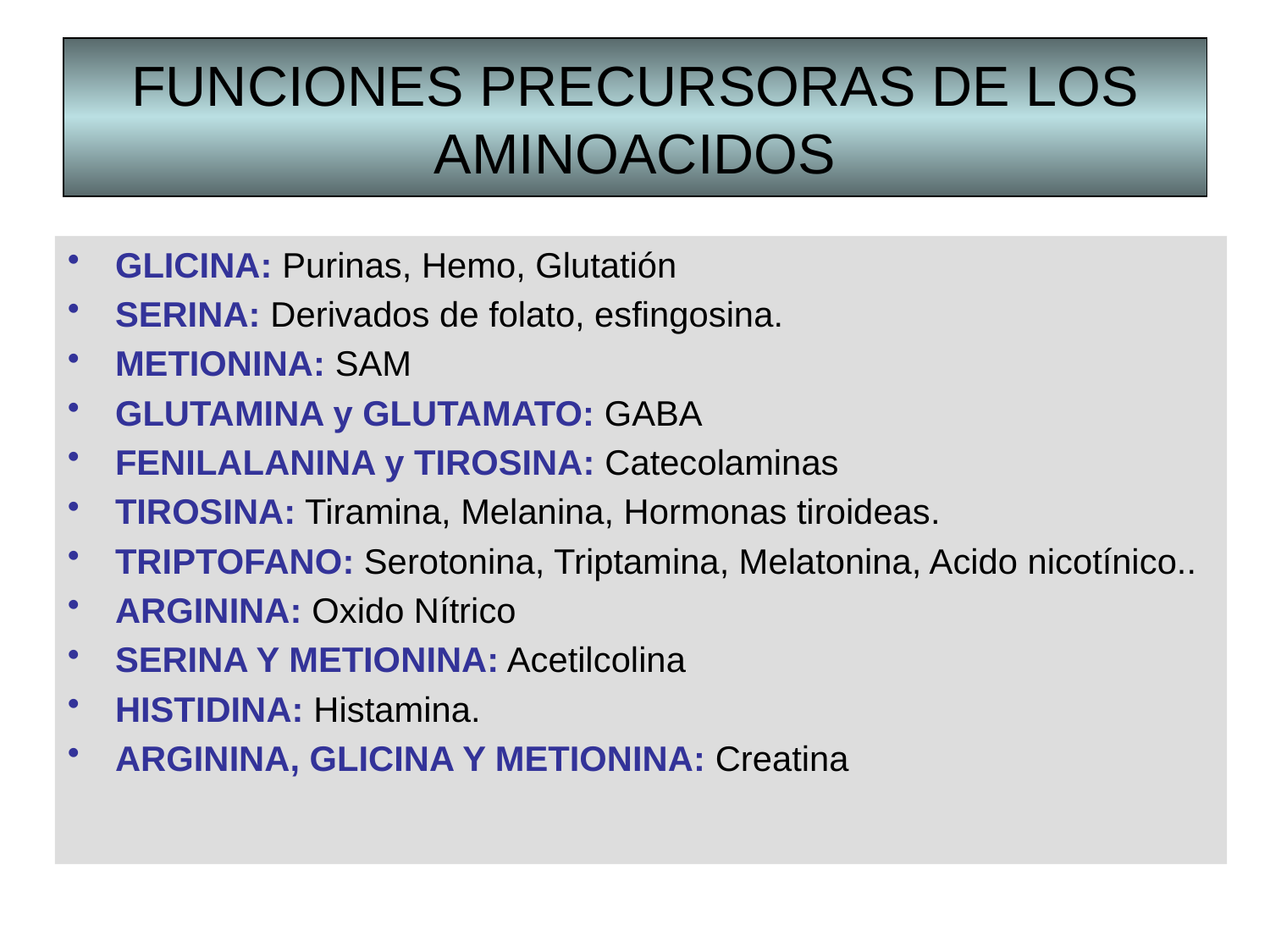

# FUNCIONES PRECURSORAS DE LOS AMINOACIDOS
GLICINA: Purinas, Hemo, Glutatión
SERINA: Derivados de folato, esfingosina.
METIONINA: SAM
GLUTAMINA y GLUTAMATO: GABA
FENILALANINA y TIROSINA: Catecolaminas
TIROSINA: Tiramina, Melanina, Hormonas tiroideas.
TRIPTOFANO: Serotonina, Triptamina, Melatonina, Acido nicotínico..
ARGININA: Oxido Nítrico
SERINA Y METIONINA: Acetilcolina
HISTIDINA: Histamina.
ARGININA, GLICINA Y METIONINA: Creatina